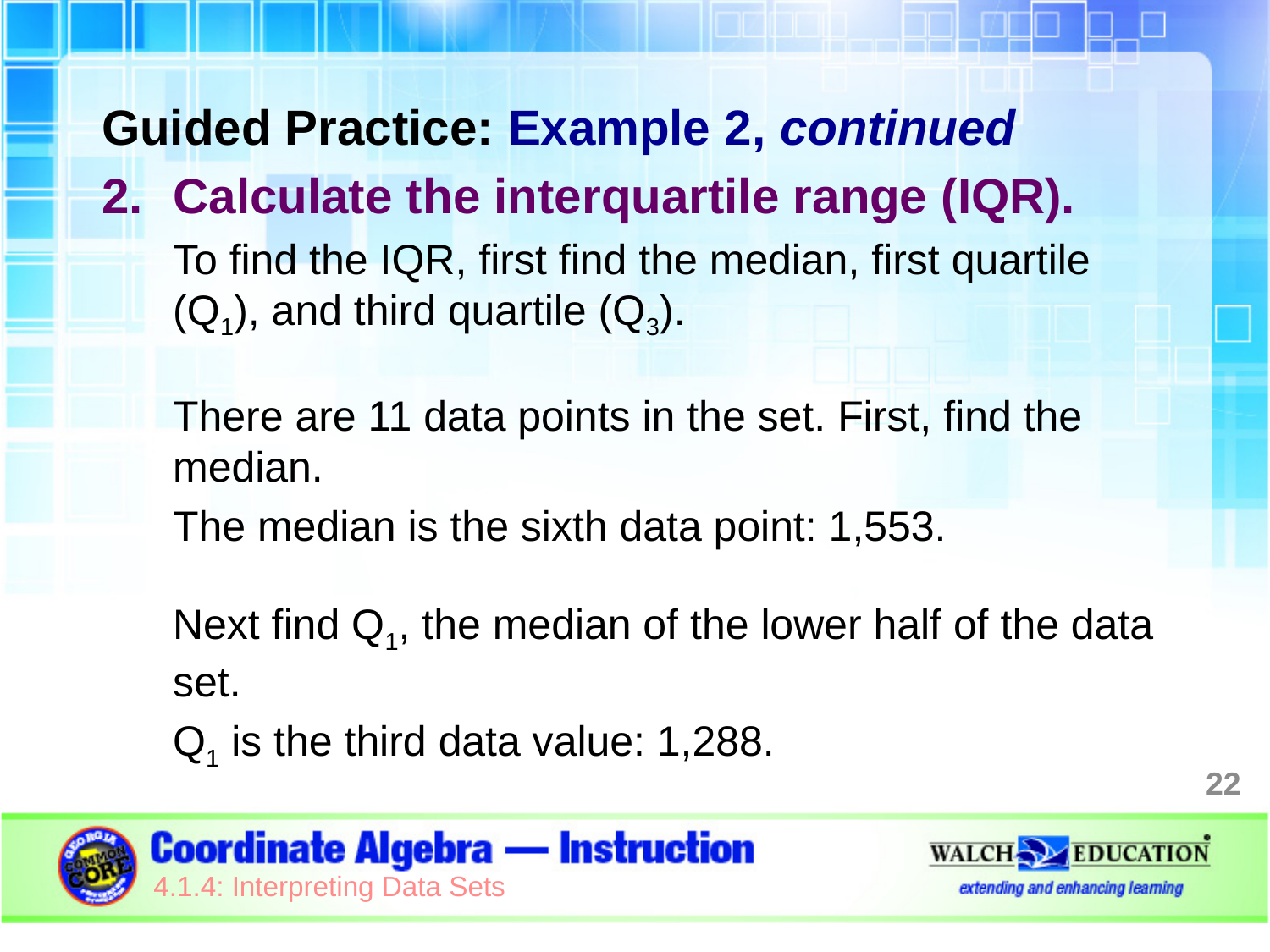

Guided Practice: Example 2, continued
Calculate the interquartile range (IQR).
To find the IQR, first find the median, first quartile
(Q1), and third quartile (Q3).

There are 11 data points in the set. First, find the median.
The median is the sixth data point: 1,553.

Next find Q1, the median of the lower half of the data set.
Q1 is the third data value: 1,288.
22
4.1.4: Interpreting Data Sets